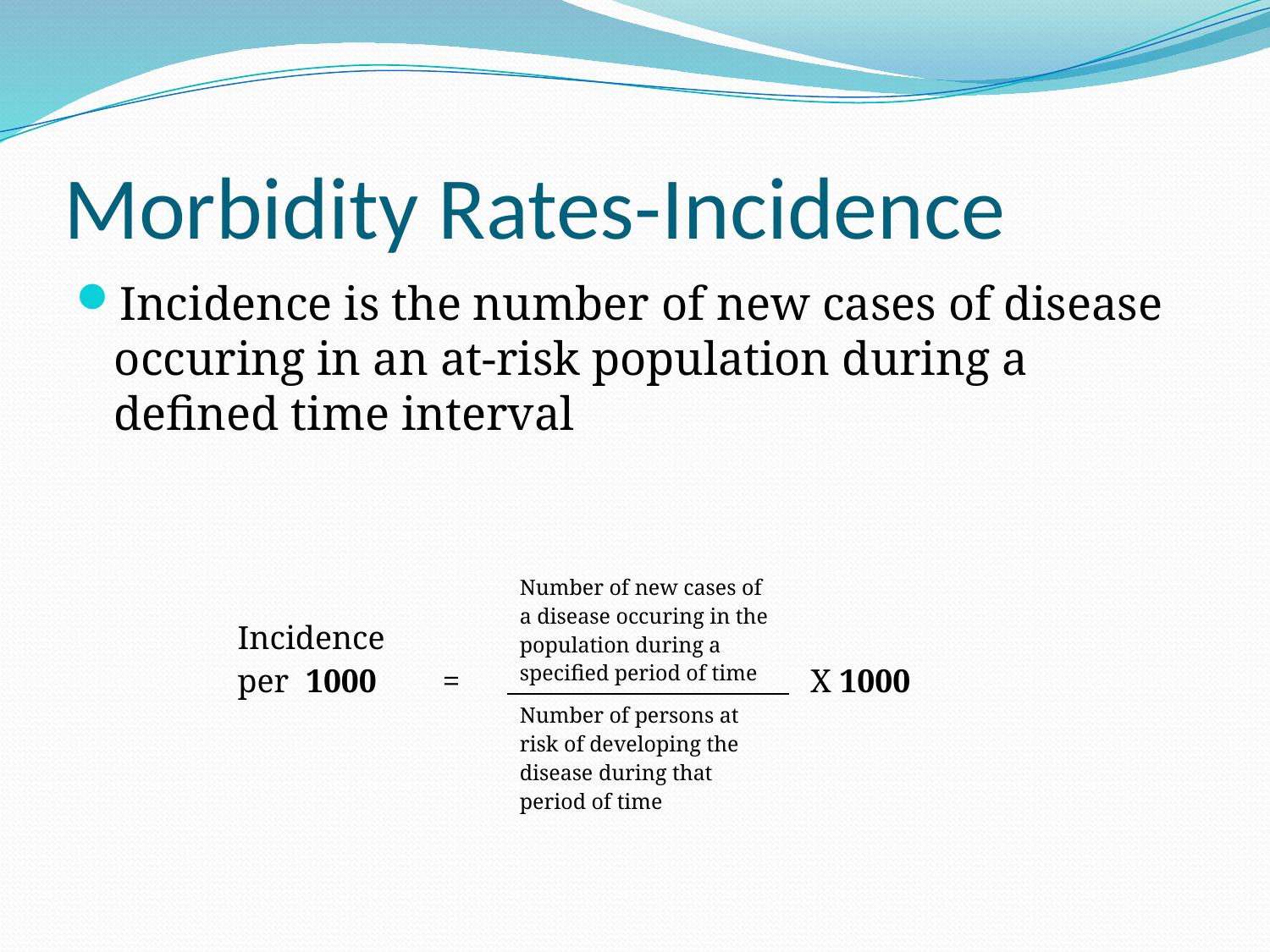

# Morbidity Rates-Incidence
Incidence is the number of new cases of disease occuring in an at-risk population during a defined time interval

| Incidence per 1000 = | Number of new cases of a disease occuring in the population during a specified period of time | X 1000 |
| --- | --- | --- |
|  | Number of persons at risk of developing the disease during that period of time |  |